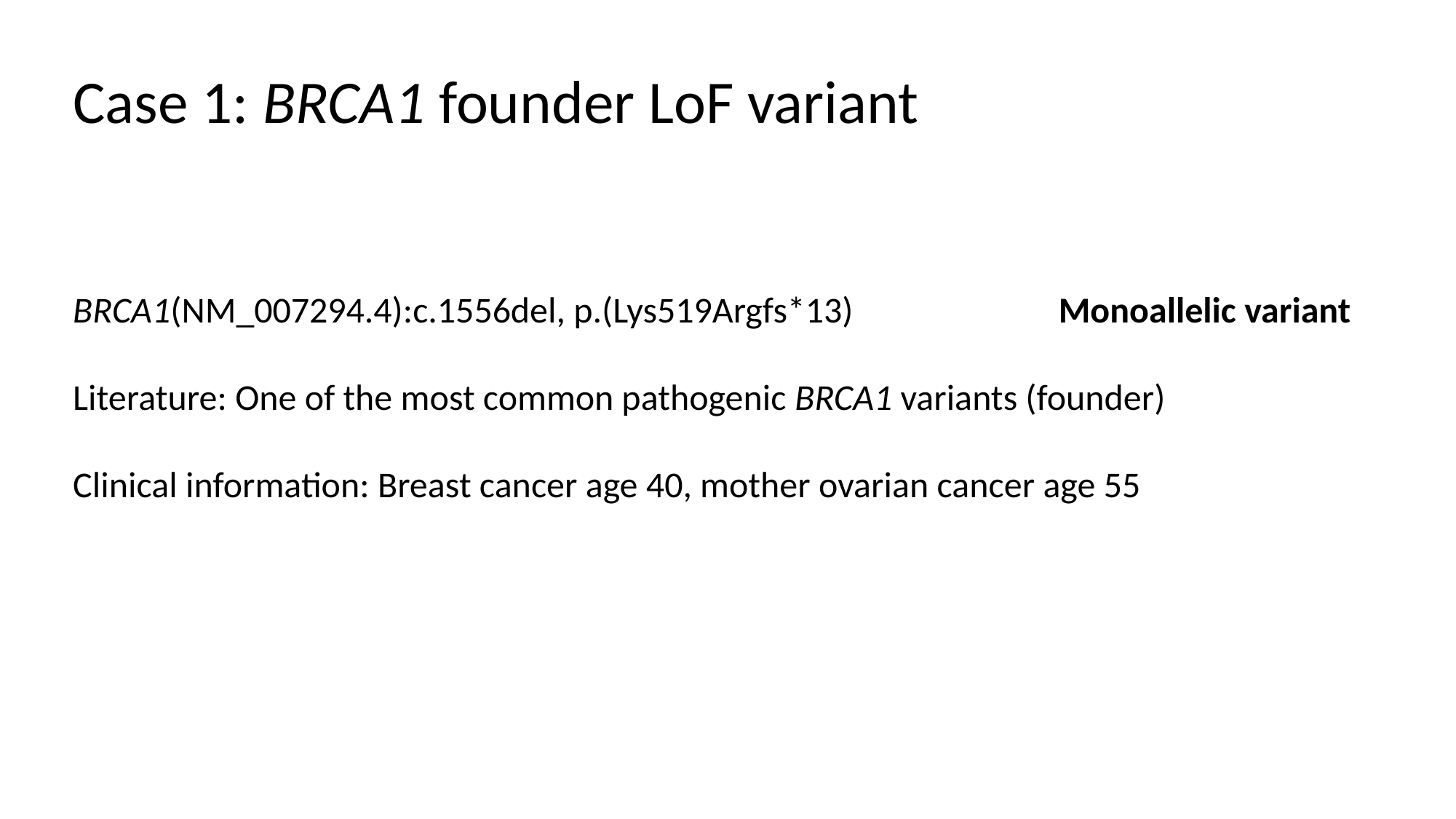

# Case 1: BRCA1 founder LoF variant
BRCA1(NM_007294.4):c.1556del, p.(Lys519Argfs*13)                         Monoallelic variant
Literature: One of the most common pathogenic BRCA1 variants (founder)

Clinical information: Breast cancer age 40, mother ovarian cancer age 55